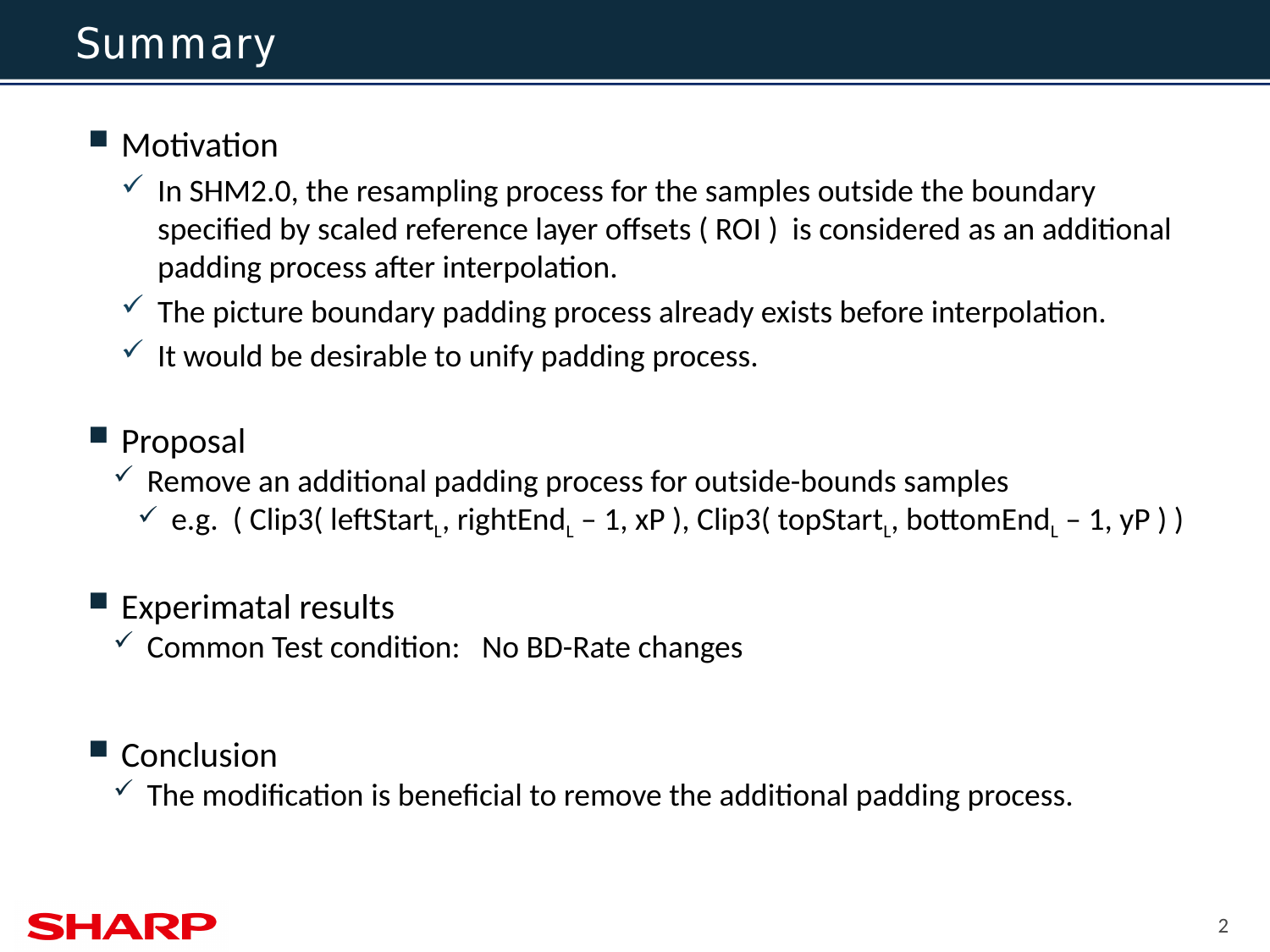

# Summary
Motivation
In SHM2.0, the resampling process for the samples outside the boundary specified by scaled reference layer offsets ( ROI )  is considered as an additional padding process after interpolation.
The picture boundary padding process already exists before interpolation.
It would be desirable to unify padding process.

Proposal
Remove an additional padding process for outside-bounds samples
e.g.  ( Clip3( leftStartL, rightEndL – 1, xP ), Clip3( topStartL, bottomEndL – 1, yP ) )

Experimatal results
Common Test condition:   No BD-Rate changes

Conclusion
The modification is beneficial to remove the additional padding process.
2